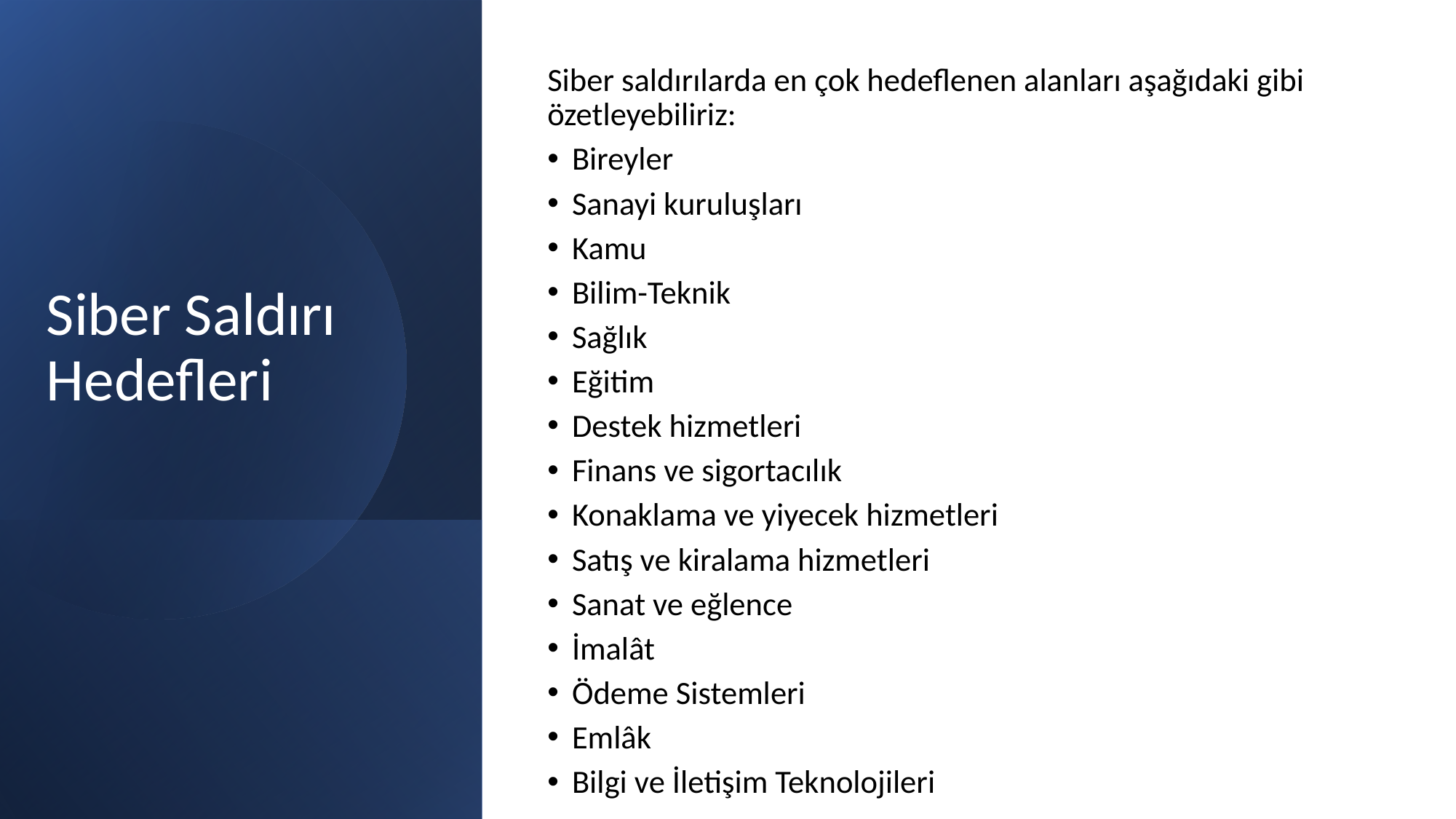

Siber saldırılarda en çok hedeflenen alanları aşağıdaki gibi özetleyebiliriz:
Bireyler
Sanayi kuruluşları
Kamu
Bilim-Teknik
Sağlık
Eğitim
Destek hizmetleri
Finans ve sigortacılık
Konaklama ve yiyecek hizmetleri
Satış ve kiralama hizmetleri
Sanat ve eğlence
İmalât
Ödeme Sistemleri
Emlâk
Bilgi ve İletişim Teknolojileri

# Siber Saldırı Hedefleri